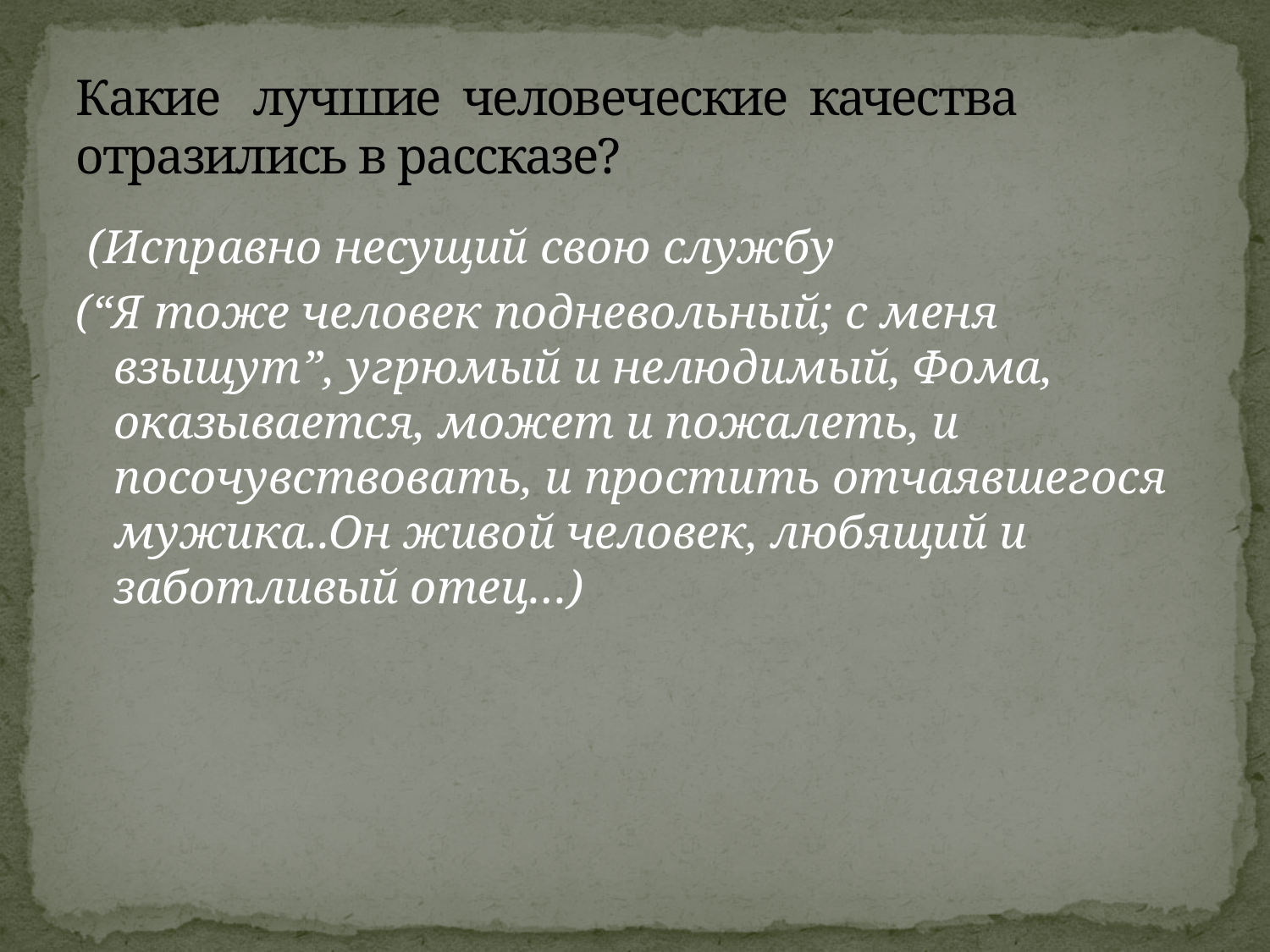

# Какие   лучшие  человеческие  качества отразились в рассказе?
 (Исправно несущий свою службу
(“Я тоже человек подневольный; с меня взыщут”, угрюмый и нелюдимый, Фома, оказывается, может и пожалеть, и посочувствовать, и простить отчаявшегося мужика..Он живой человек, любящий и заботливый отец…)